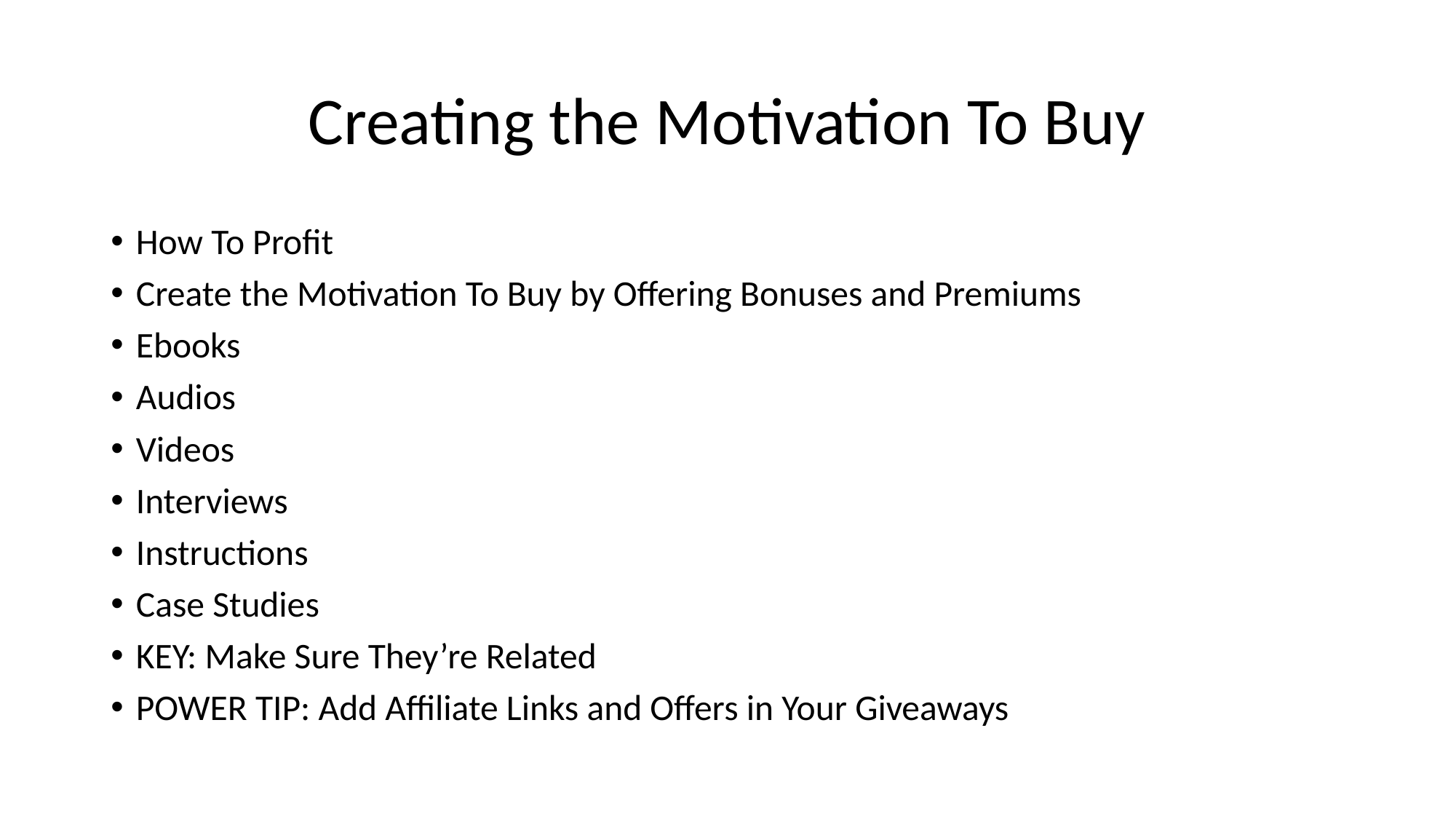

# Creating the Motivation To Buy
How To Profit
Create the Motivation To Buy by Offering Bonuses and Premiums
Ebooks
Audios
Videos
Interviews
Instructions
Case Studies
KEY: Make Sure They’re Related
POWER TIP: Add Affiliate Links and Offers in Your Giveaways